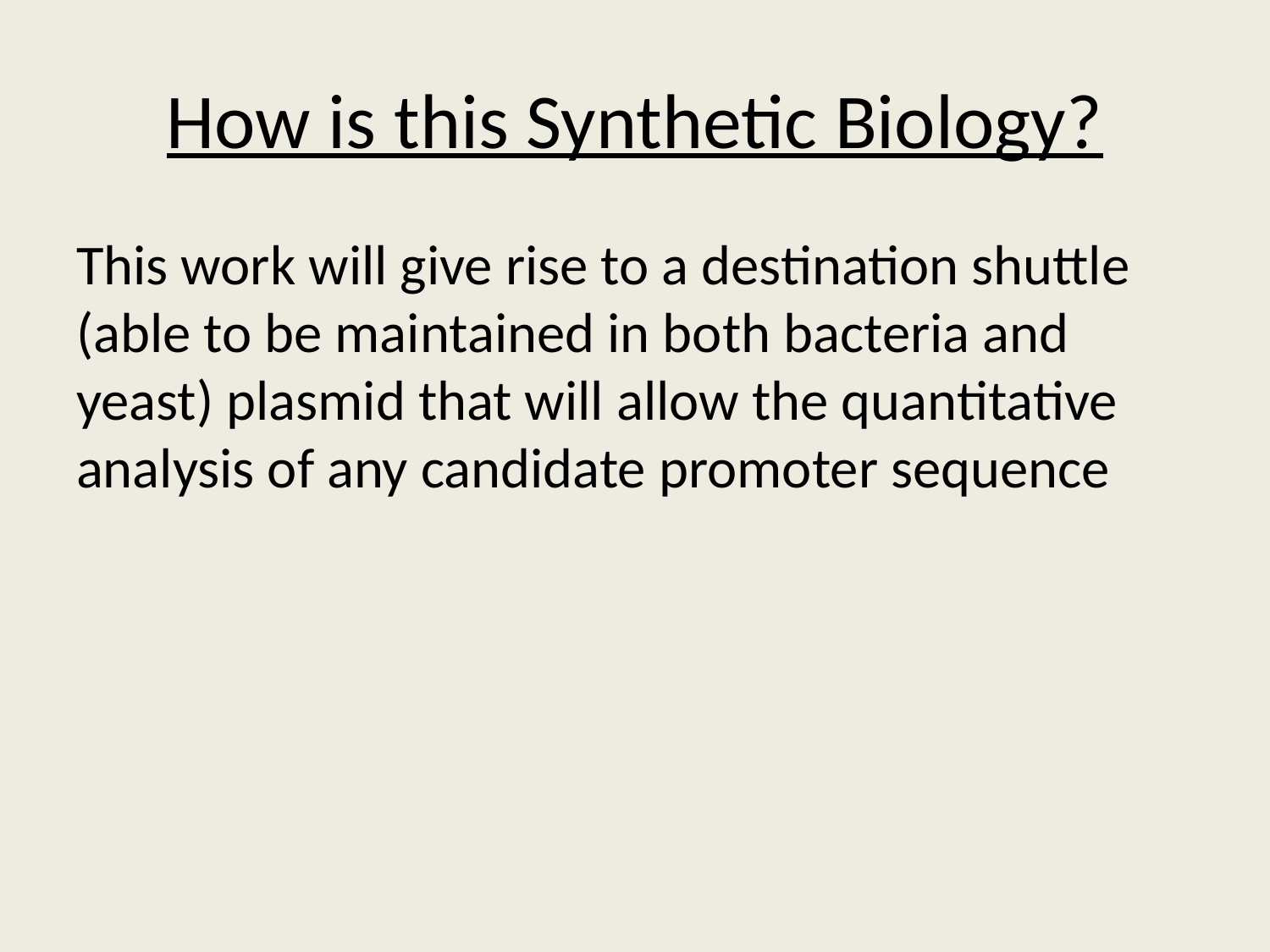

# How is this Synthetic Biology?
This work will give rise to a destination shuttle (able to be maintained in both bacteria and yeast) plasmid that will allow the quantitative analysis of any candidate promoter sequence